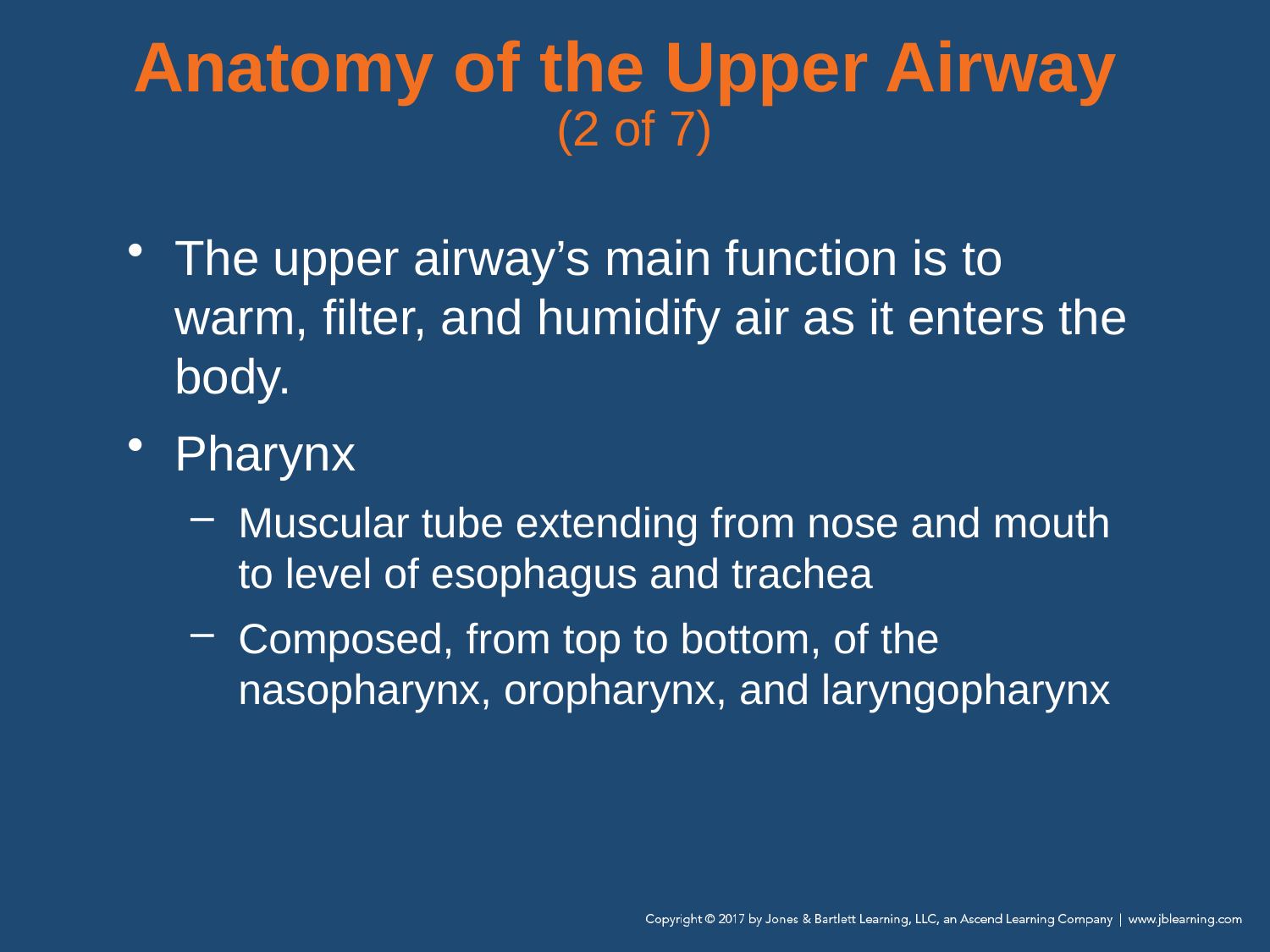

# Anatomy of the Upper Airway (2 of 7)
The upper airway’s main function is to warm, filter, and humidify air as it enters the body.
Pharynx
Muscular tube extending from nose and mouth to level of esophagus and trachea
Composed, from top to bottom, of the nasopharynx, oropharynx, and laryngopharynx